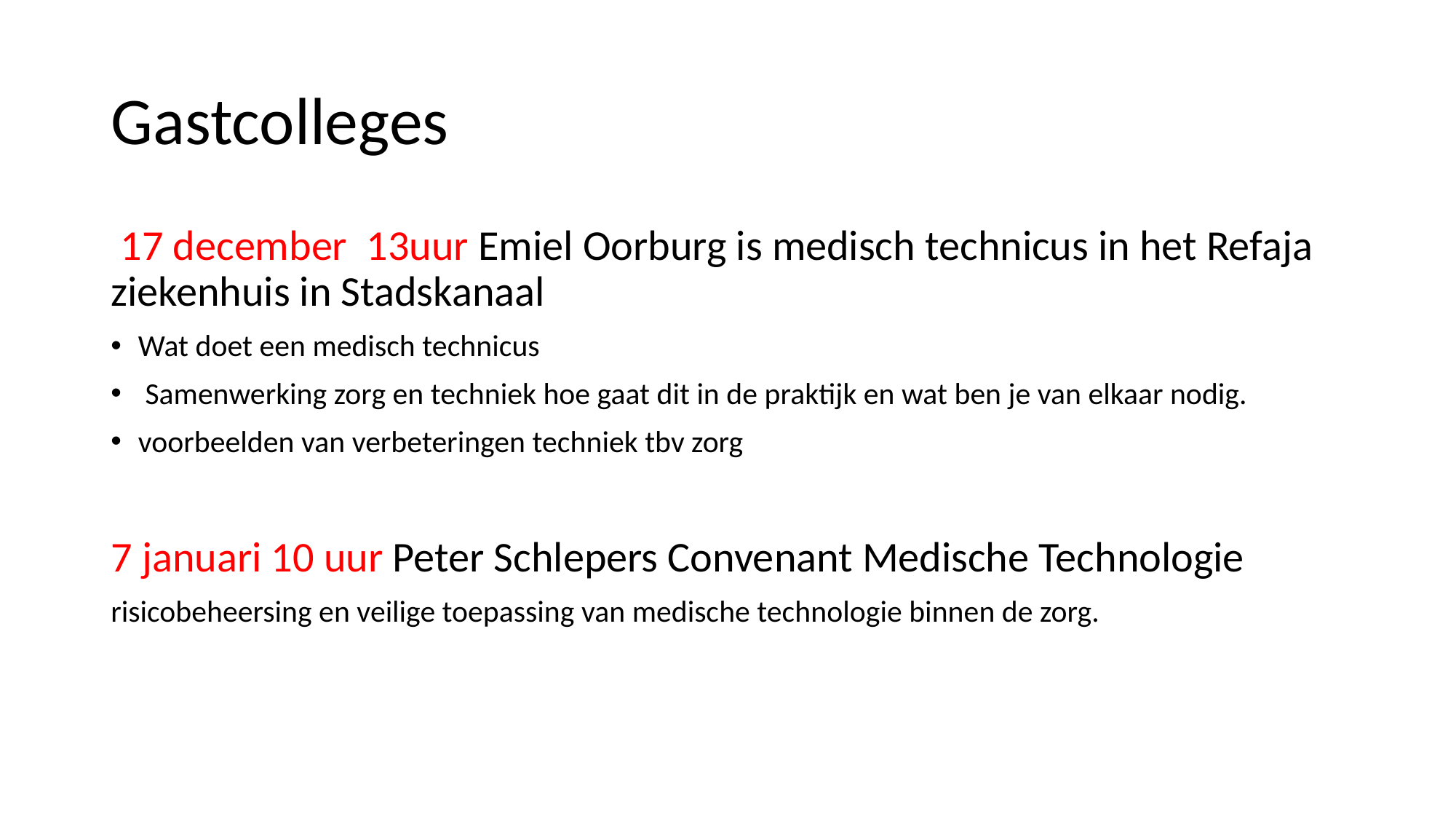

# Gastcolleges
 17 december  13uur Emiel Oorburg is medisch technicus in het Refaja ziekenhuis in Stadskanaal
Wat doet een medisch technicus
 Samenwerking zorg en techniek hoe gaat dit in de praktijk en wat ben je van elkaar nodig.
voorbeelden van verbeteringen techniek tbv zorg

7 januari 10 uur Peter Schlepers Convenant Medische Technologie
risicobeheersing en veilige toepassing van medische technologie binnen de zorg.